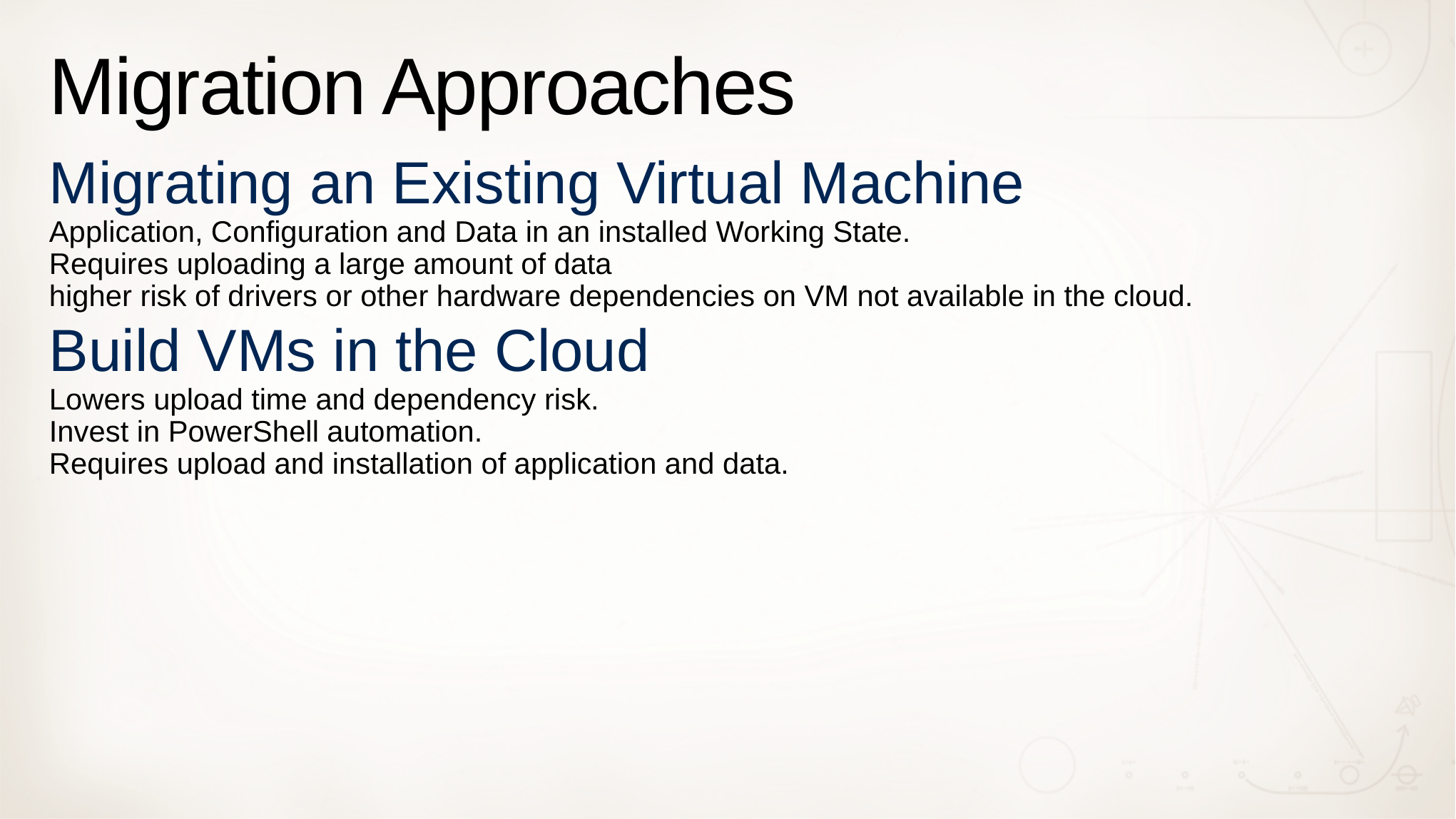

# Migration Approaches
Migrating an Existing Virtual Machine
Application, Configuration and Data in an installed Working State.
Requires uploading a large amount of data
higher risk of drivers or other hardware dependencies on VM not available in the cloud.
Build VMs in the Cloud
Lowers upload time and dependency risk.
Invest in PowerShell automation.
Requires upload and installation of application and data.